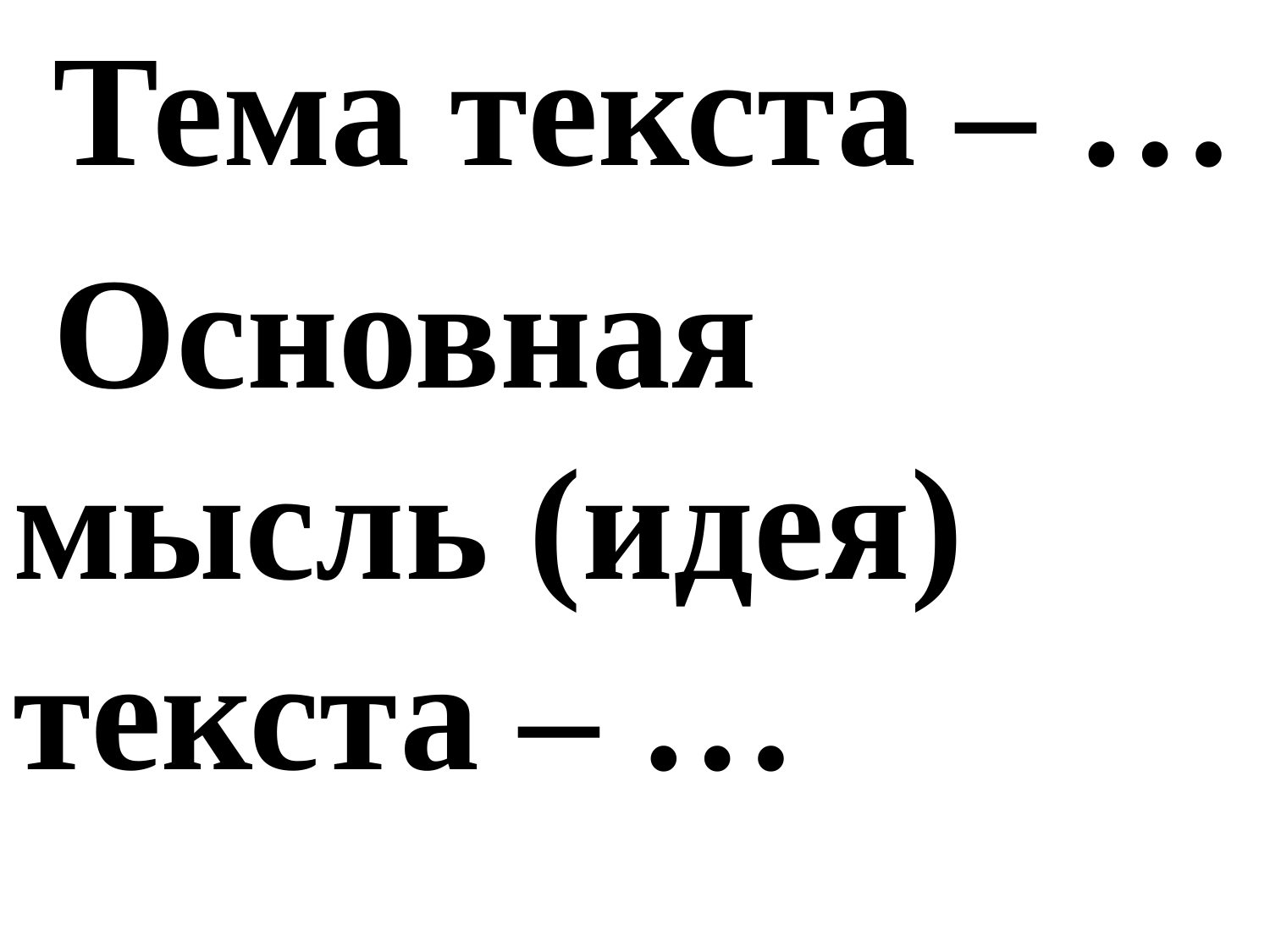

Тема текста – …
 Основная мысль (идея) текста – …